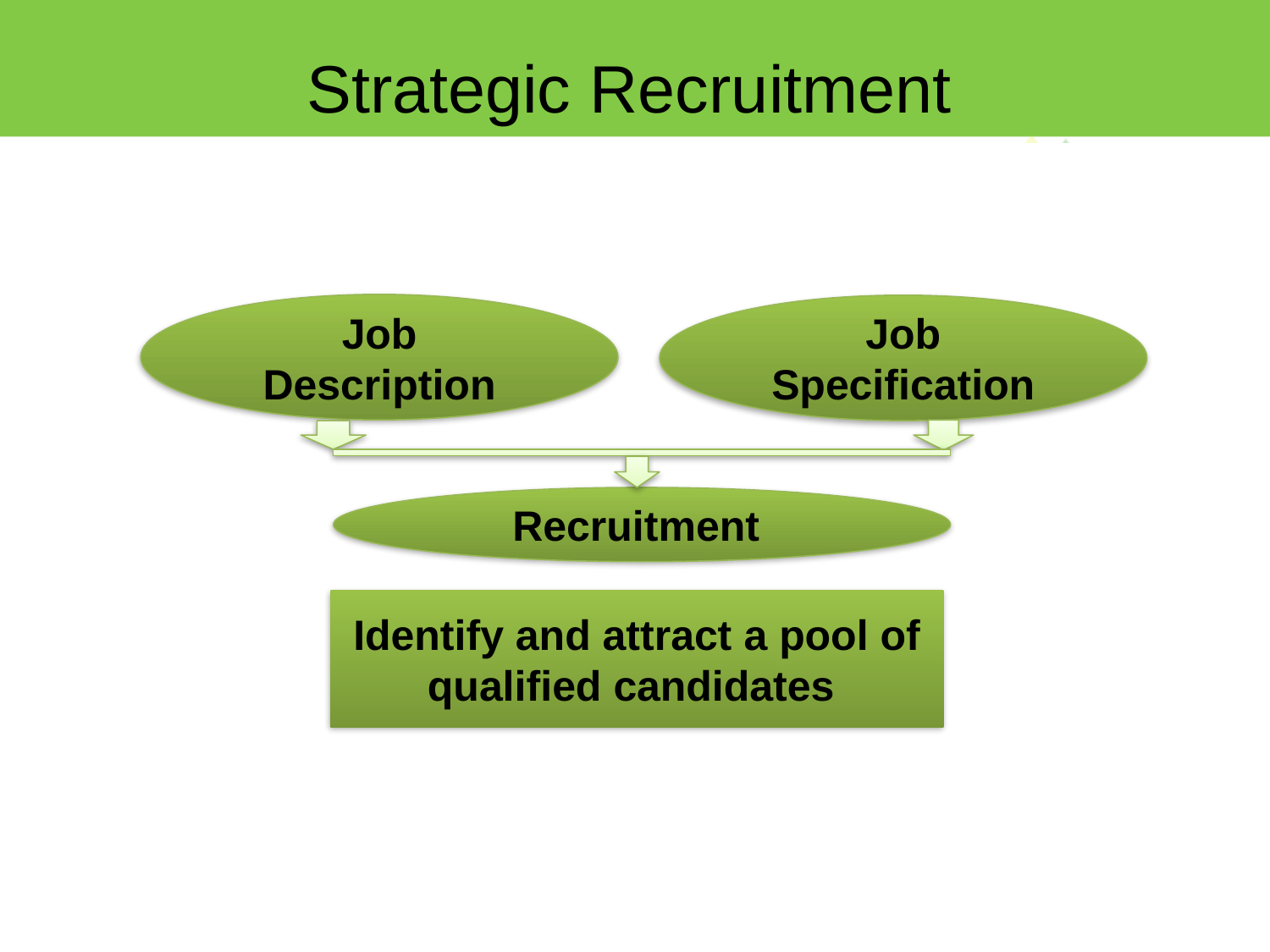

Strategic Recruitment

Job Description
Job Specification

Recruitment
Identify and attract a pool of qualified candidates